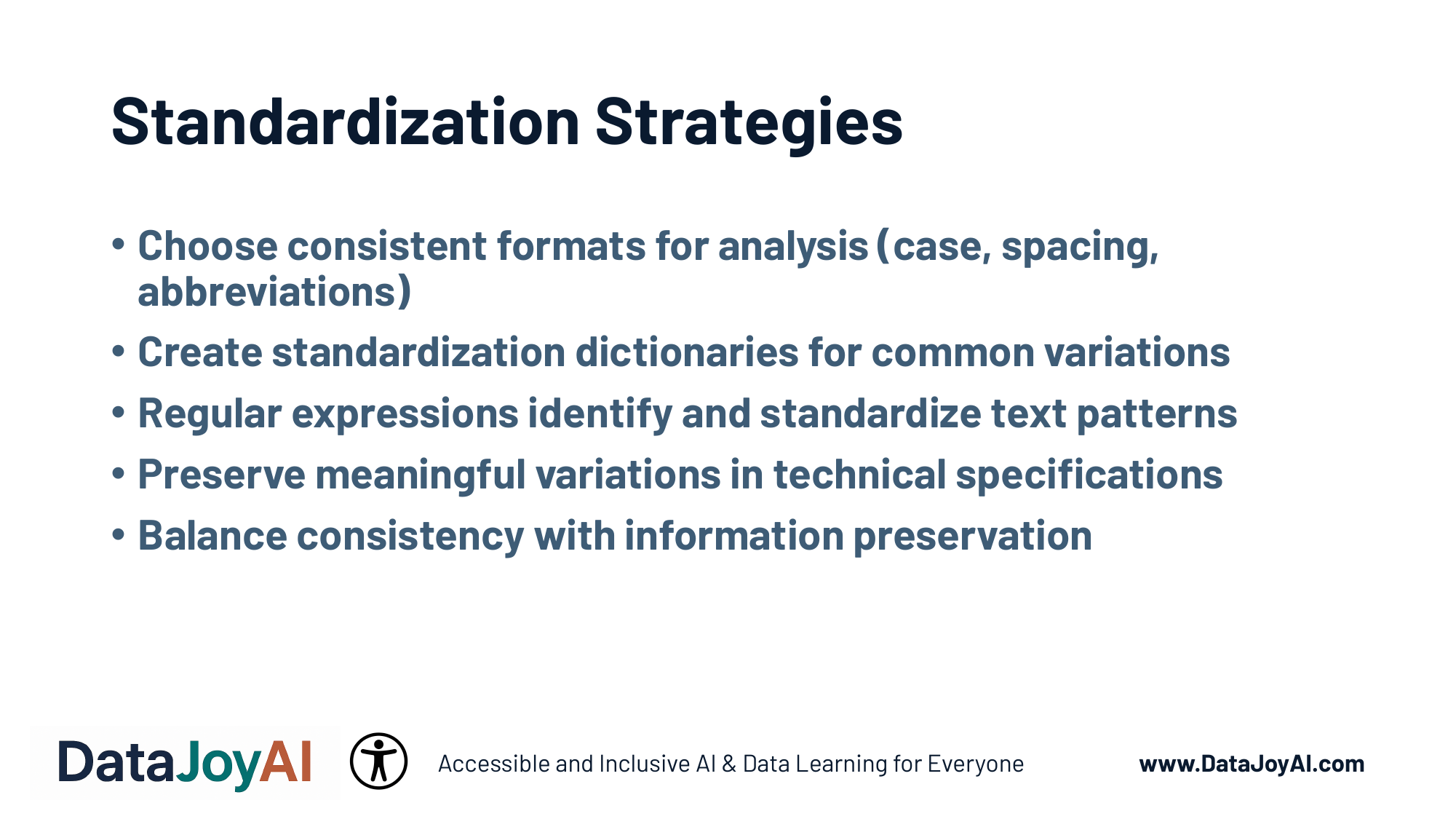

# Standardization Strategies
Choose consistent formats for analysis (case, spacing, abbreviations)
Create standardization dictionaries for common variations
Regular expressions identify and standardize text patterns
Preserve meaningful variations in technical specifications
Balance consistency with information preservation